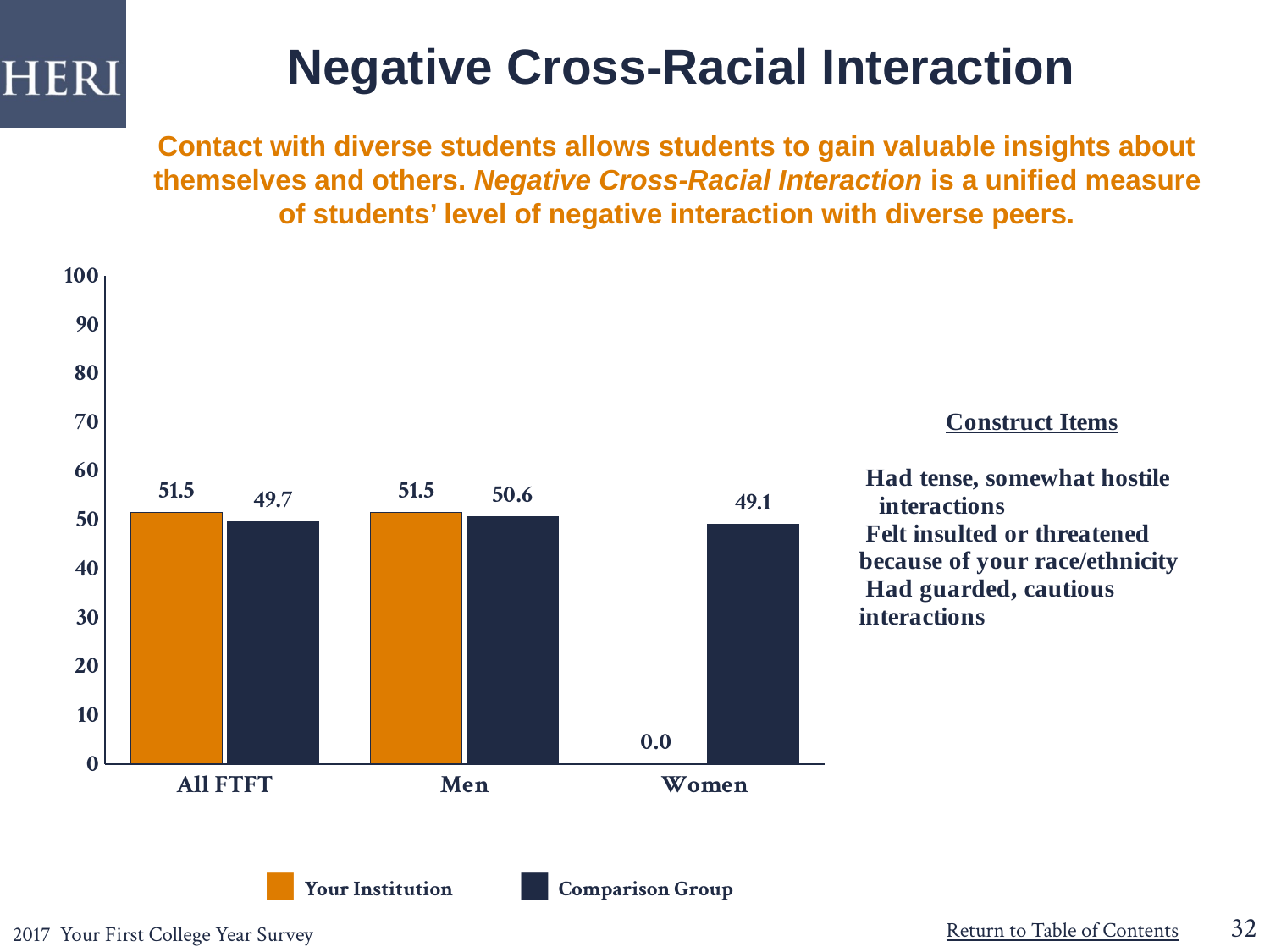

Negative Cross-Racial Interaction
 Contact with diverse students allows students to gain valuable insights about
themselves and others. Negative Cross-Racial Interaction is a unified measure of students’ level of negative interaction with diverse peers.

### Chart

| Category |  |  |
|---|---|---|
| All FTFT | 51.45 | 49.68 |
| Men | 51.45 | 50.61 |
| Women | 0.0 | 49.07 |
■ Your Institution
■ Comparison Group
32
2017  Your First College Year Survey